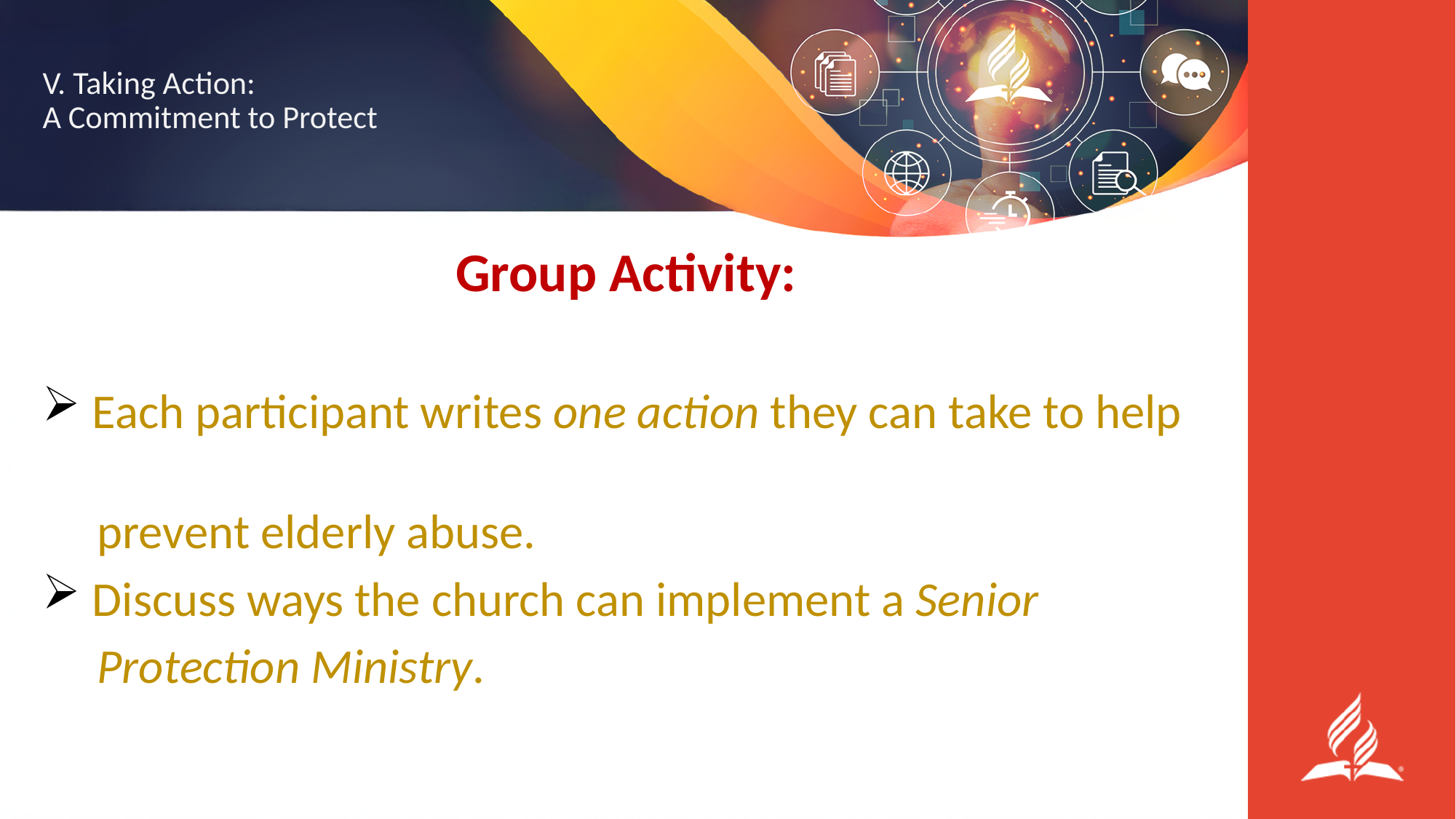

# V. Taking Action: A Commitment to Protect
Group Activity:

 Each participant writes one action they can take to help
     prevent elderly abuse.
 Discuss ways the church can implement a Senior
     Protection Ministry.